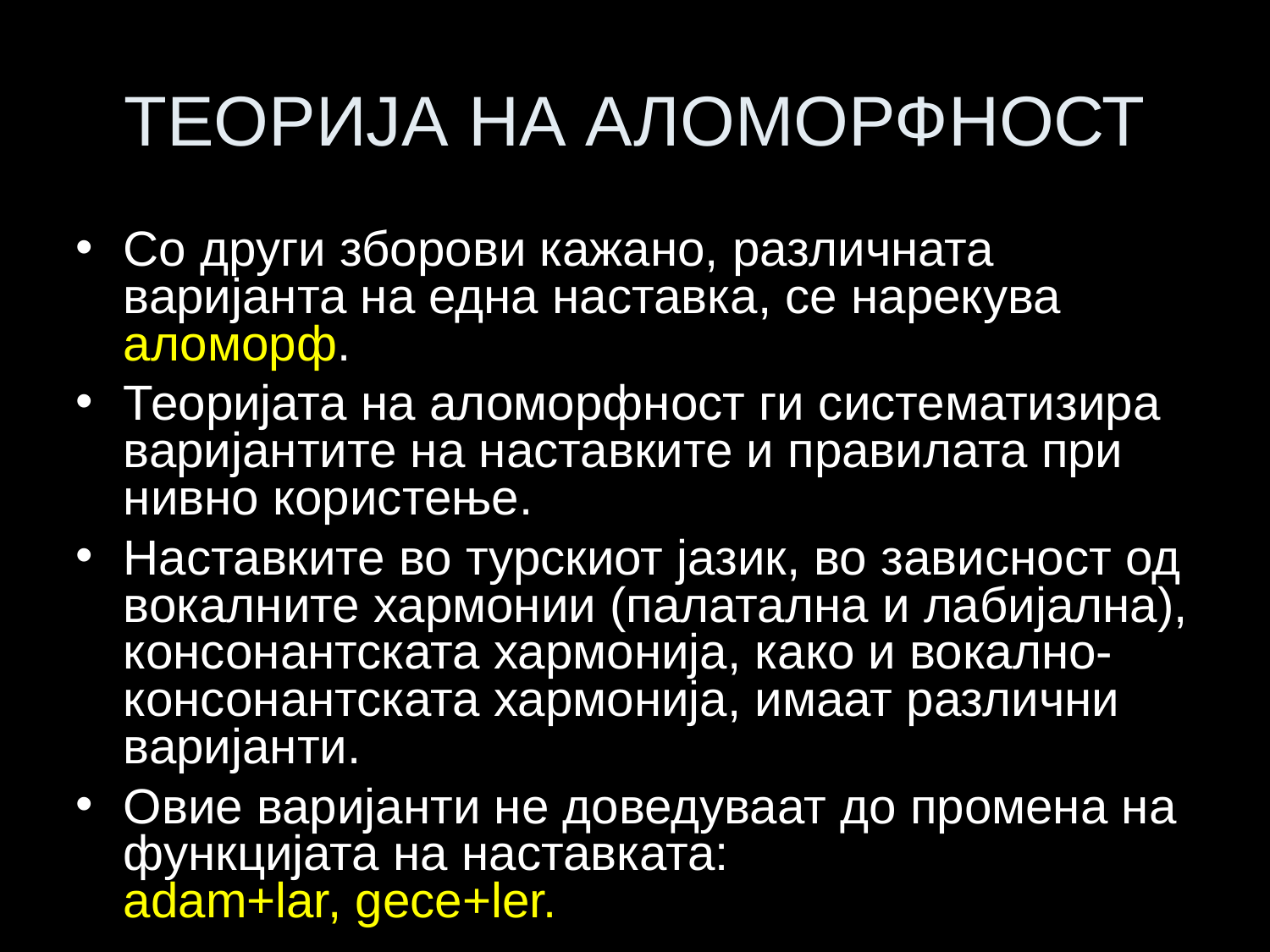

# ТЕОРИЈА НА АЛОМОРФНОСТ
Со други зборови кажано, различната варијанта на една наставка, се нарекува аломорф.
Теоријата на аломорфност ги систематизира варијантите на наставките и правилата при нивно користење.
Наставките во турскиот јазик, во зависност од вокалните хармонии (палатална и лабијална), консонантската хармонија, како и вокално-консонантската хармонија, имаат различни варијанти.
Овие варијанти не доведуваат до промена на функцијата на наставката:
adam+lar, gece+ler.